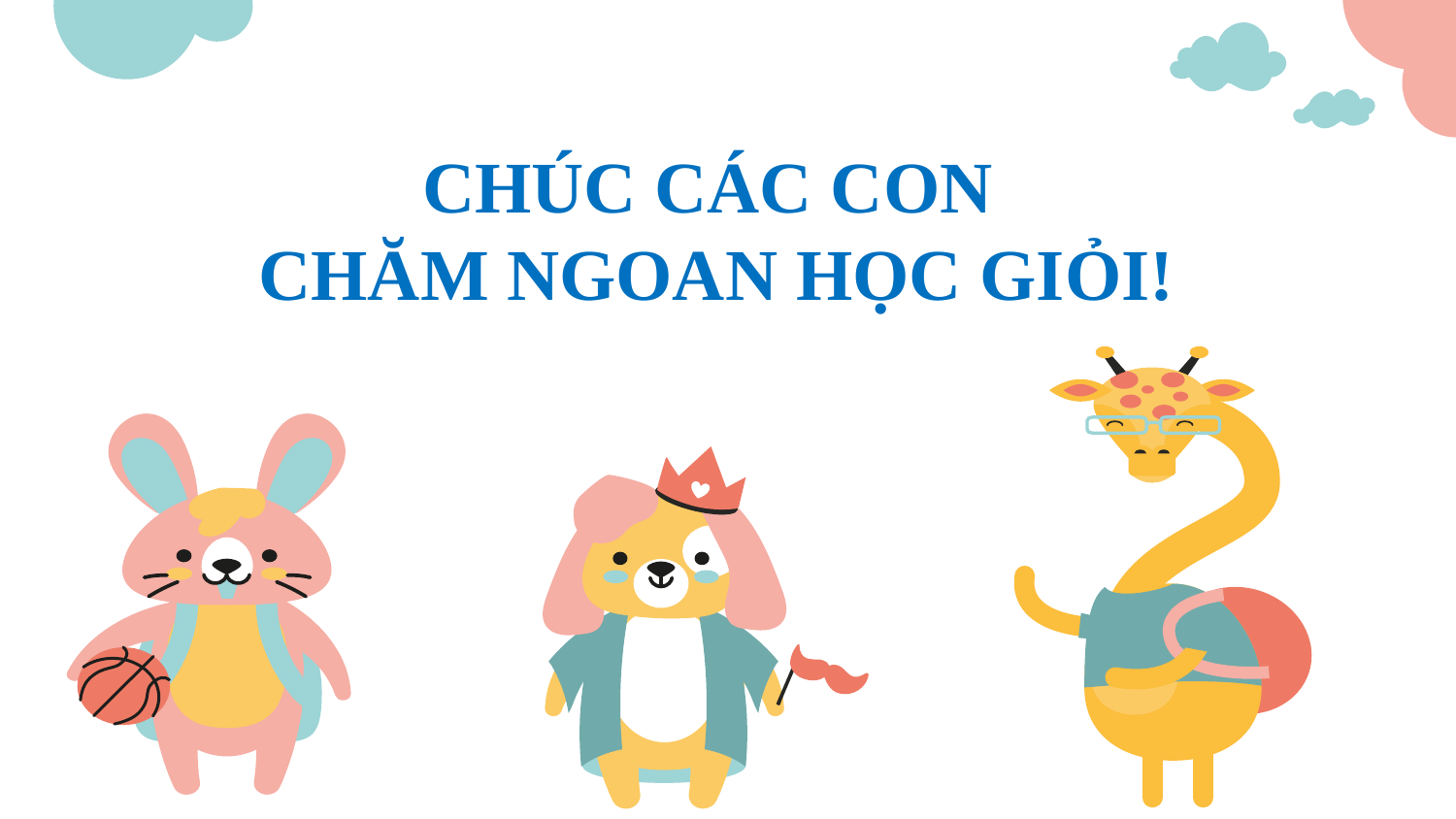

CHÚC CÁC CON
 CHĂM NGOAN HỌC GIỎI!